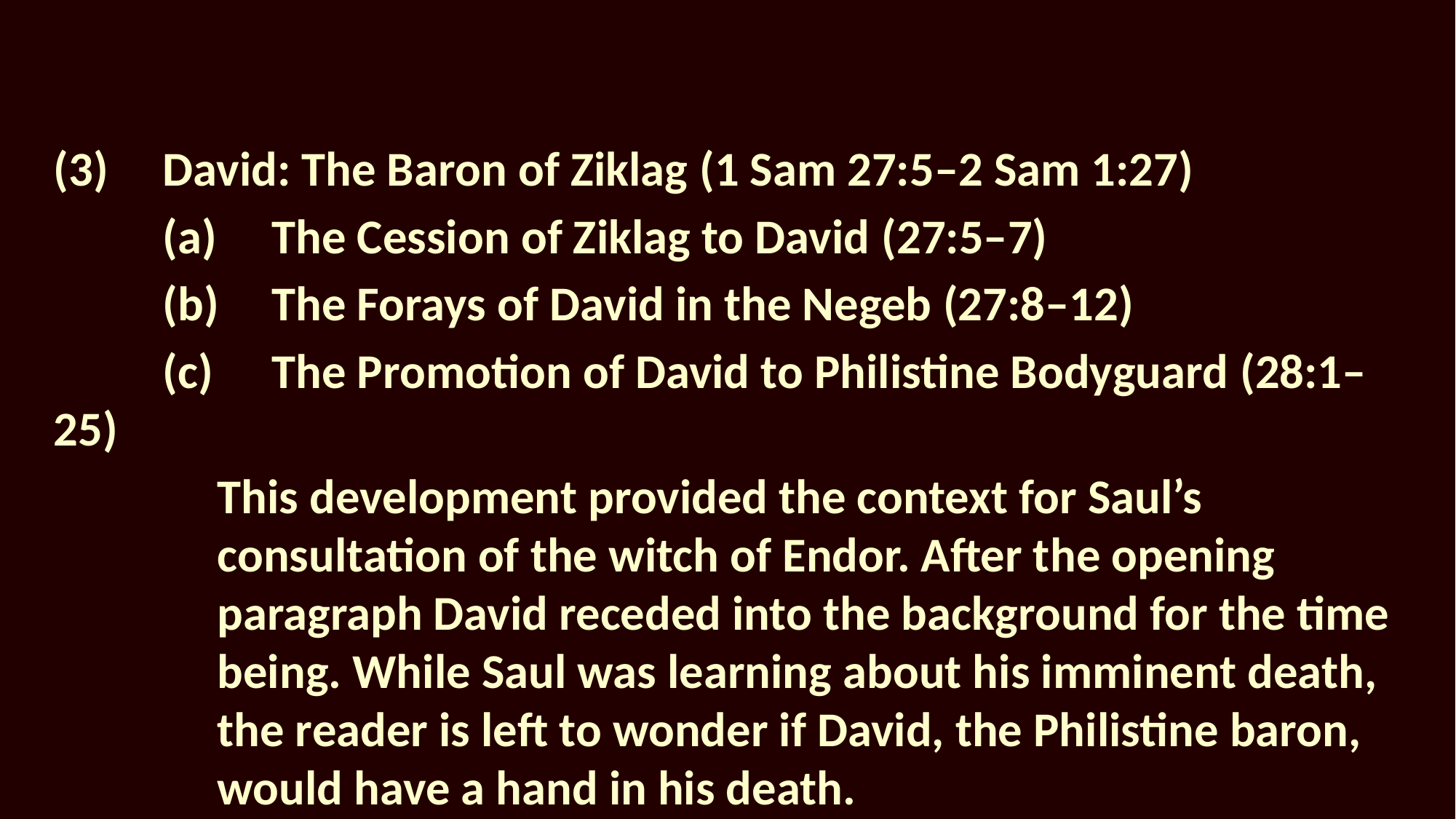

(3)	David: The Baron of Ziklag (1 Sam 27:5–2 Sam 1:27)
	(a)	The Cession of Ziklag to David (27:5–7)
	(b)	The Forays of David in the Negeb (27:8–12)
	(c)	The Promotion of David to Philistine Bodyguard (28:1–25)
This development provided the context for Saul’s consultation of the witch of Endor. After the opening paragraph David receded into the background for the time being. While Saul was learning about his imminent death, the reader is left to wonder if David, the Philistine baron, would have a hand in his death.